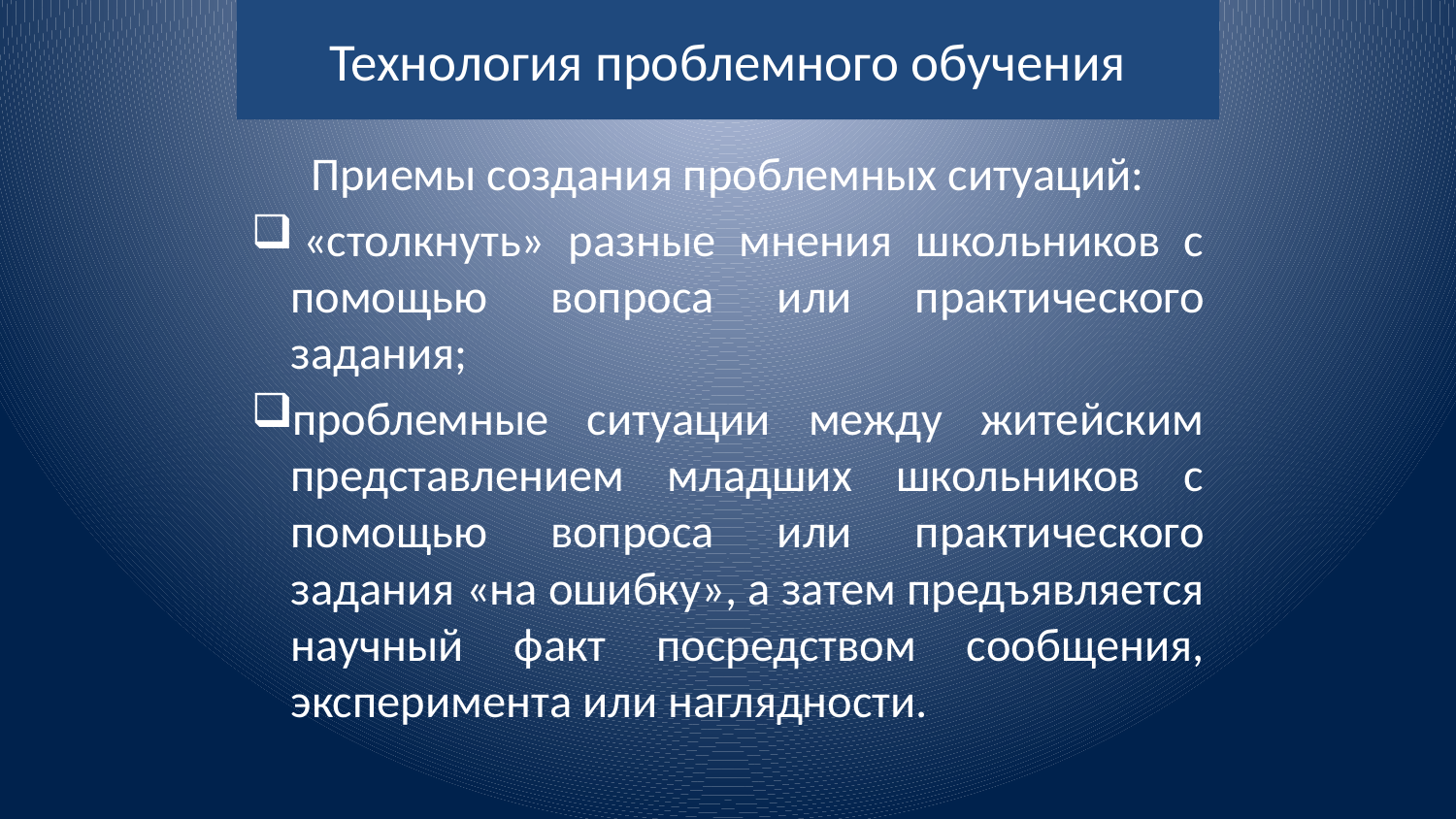

# Технология проблемного обучения
Приемы создания проблемных ситуаций:
 «столкнуть» разные мнения школьников с помощью вопроса или практического задания;
проблемные ситуации между житейским представлением младших школьников с помощью вопроса или практического задания «на ошибку», а затем предъявляется научный факт посредством сообщения, эксперимента или наглядности.